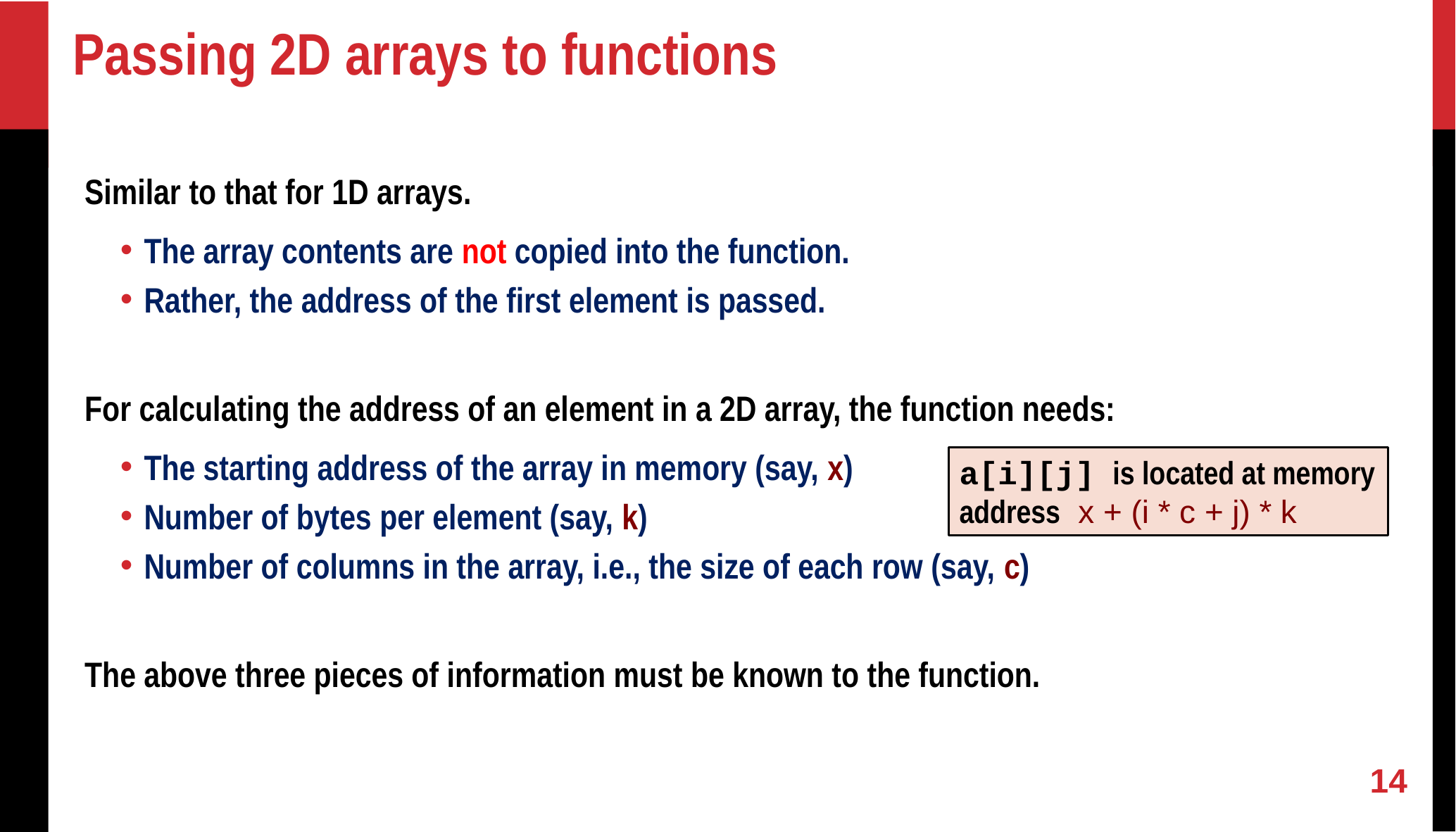

Passing 2D arrays to functions
Similar to that for 1D arrays.
The array contents are not copied into the function.
Rather, the address of the first element is passed.

For calculating the address of an element in a 2D array, the function needs:
The starting address of the array in memory (say, x)
Number of bytes per element (say, k)
Number of columns in the array, i.e., the size of each row (say, c)

The above three pieces of information must be known to the function.
a[i][j]  is located at memory address  x + (i * c + j) * k
14